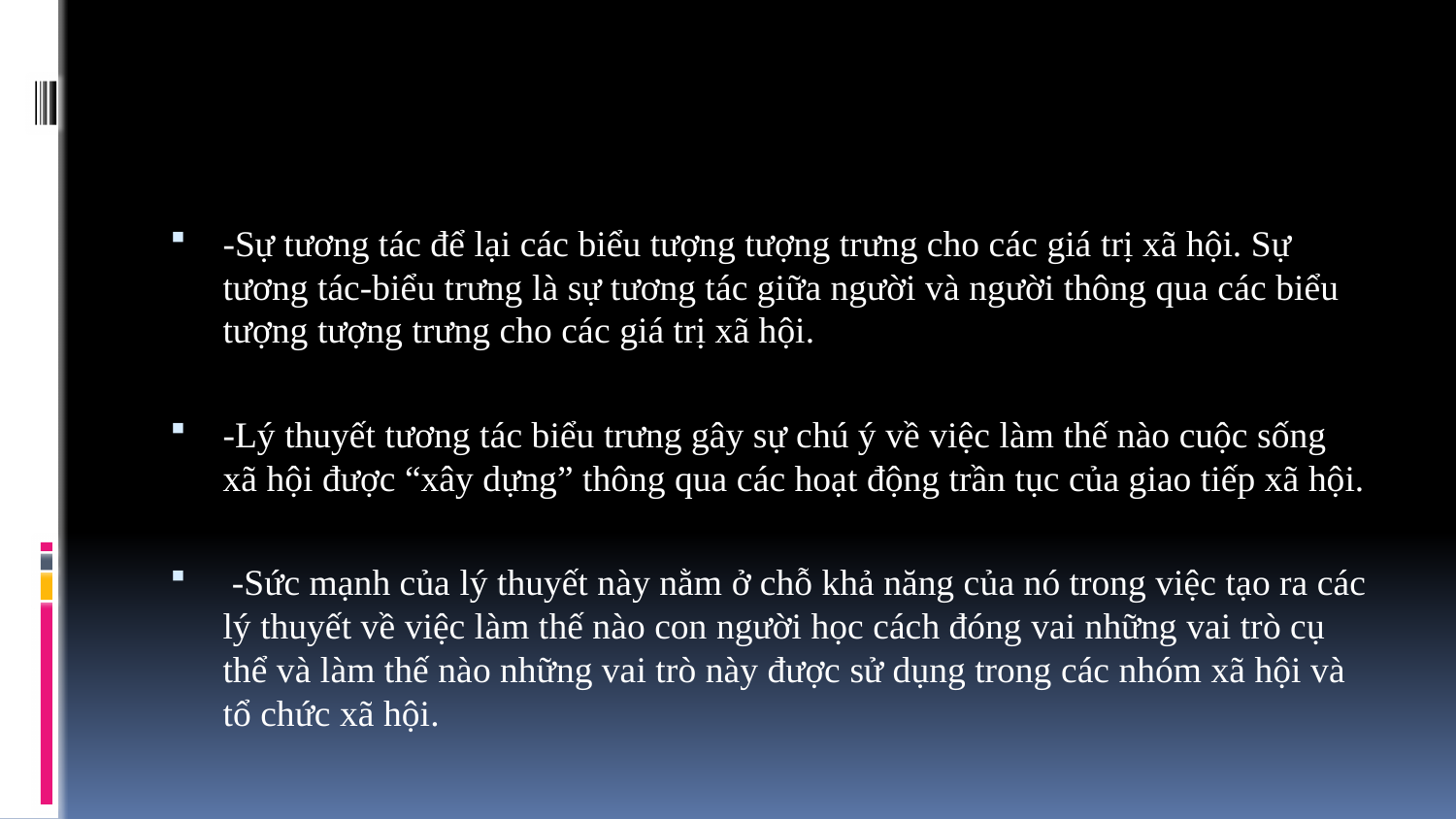

#
-Sự tương tác để lại các biểu tượng tượng trưng cho các giá trị xã hội. Sự tương tác-biểu trưng là sự tương tác giữa người và người thông qua các biểu tượng tượng trưng cho các giá trị xã hội.

-Lý thuyết tương tác biểu trưng gây sự chú ý về việc làm thế nào cuộc sống xã hội được “xây dựng” thông qua các hoạt động trần tục của giao tiếp xã hội.

 -Sức mạnh của lý thuyết này nằm ở chỗ khả năng của nó trong việc tạo ra các lý thuyết về việc làm thế nào con người học cách đóng vai những vai trò cụ thể và làm thế nào những vai trò này được sử dụng trong các nhóm xã hội và tổ chức xã hội.